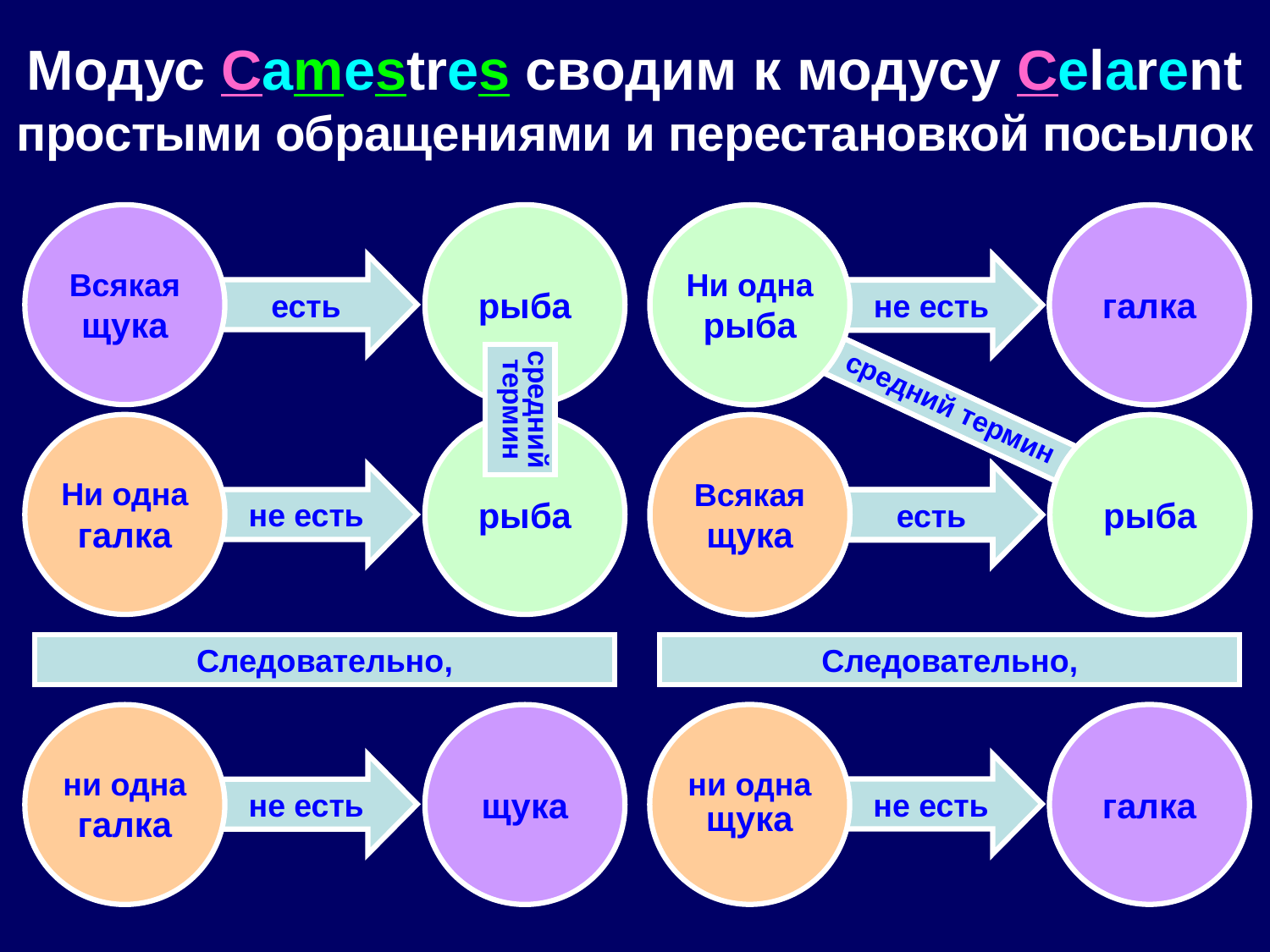

Модус Camestres сводим к модусу Celarent
простыми обращениями и перестановкой посылок
Всякая
щука
рыба
Всякая
щука
Ни одна
рыба
галка
рыба
есть
есть
не есть
средний
термин
не есть
 средний термин
Ни одна
галка
рыба
Ни одна
рыба
Всякая
щука
галка
рыба
не есть
не есть
есть
Следовательно,
Следовательно,
ни одна
щука
галка
ни одна
галка
щука
не есть
не есть